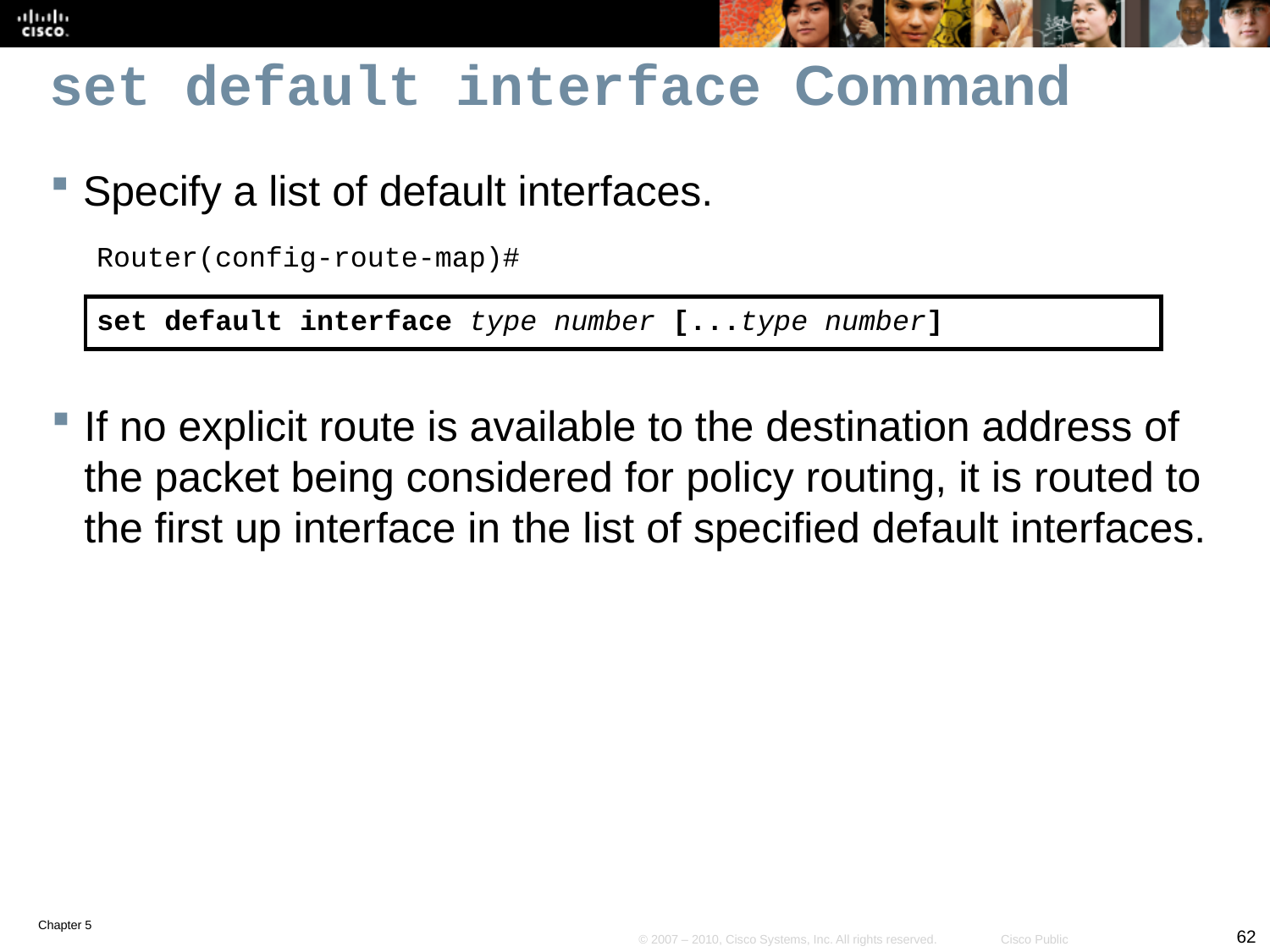

# set default interface Command
Specify a list of default interfaces.
Router(config-route-map)#
set default interface type number [...type number]
If no explicit route is available to the destination address of the packet being considered for policy routing, it is routed to the first up interface in the list of specified default interfaces.